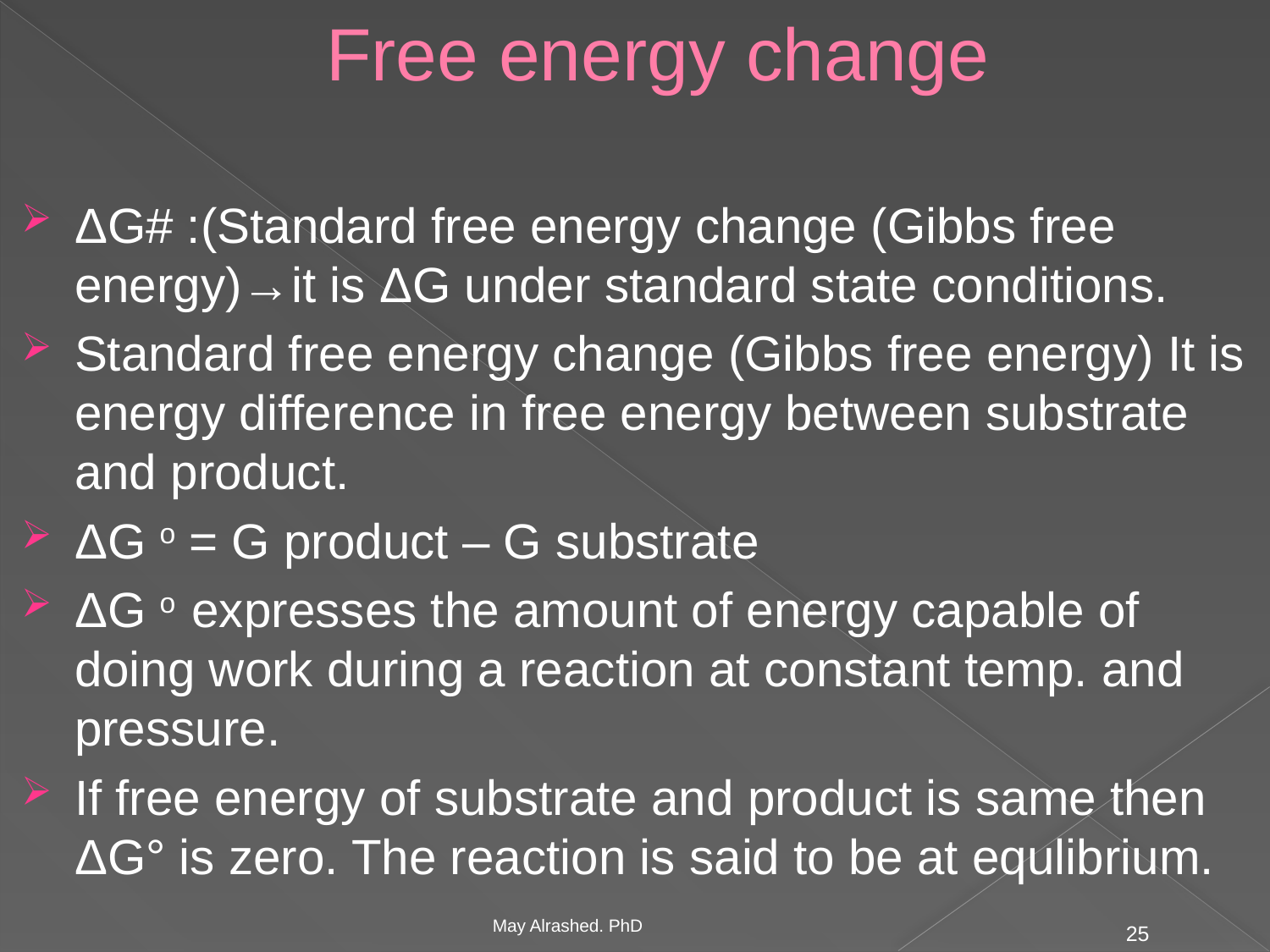

Free energy change
ΔG# :(Standard free energy change (Gibbs free energy)→it is ΔG under standard state conditions.
Standard free energy change (Gibbs free energy) It is energy difference in free energy between substrate and product.
ΔG o = G product – G substrate
ΔG o  expresses the amount of energy capable of doing work during a reaction at constant temp. and pressure.
If free energy of substrate and product is same then ΔG° is zero. The reaction is said to be at equlibrium.

May Alrashed. PhD
25